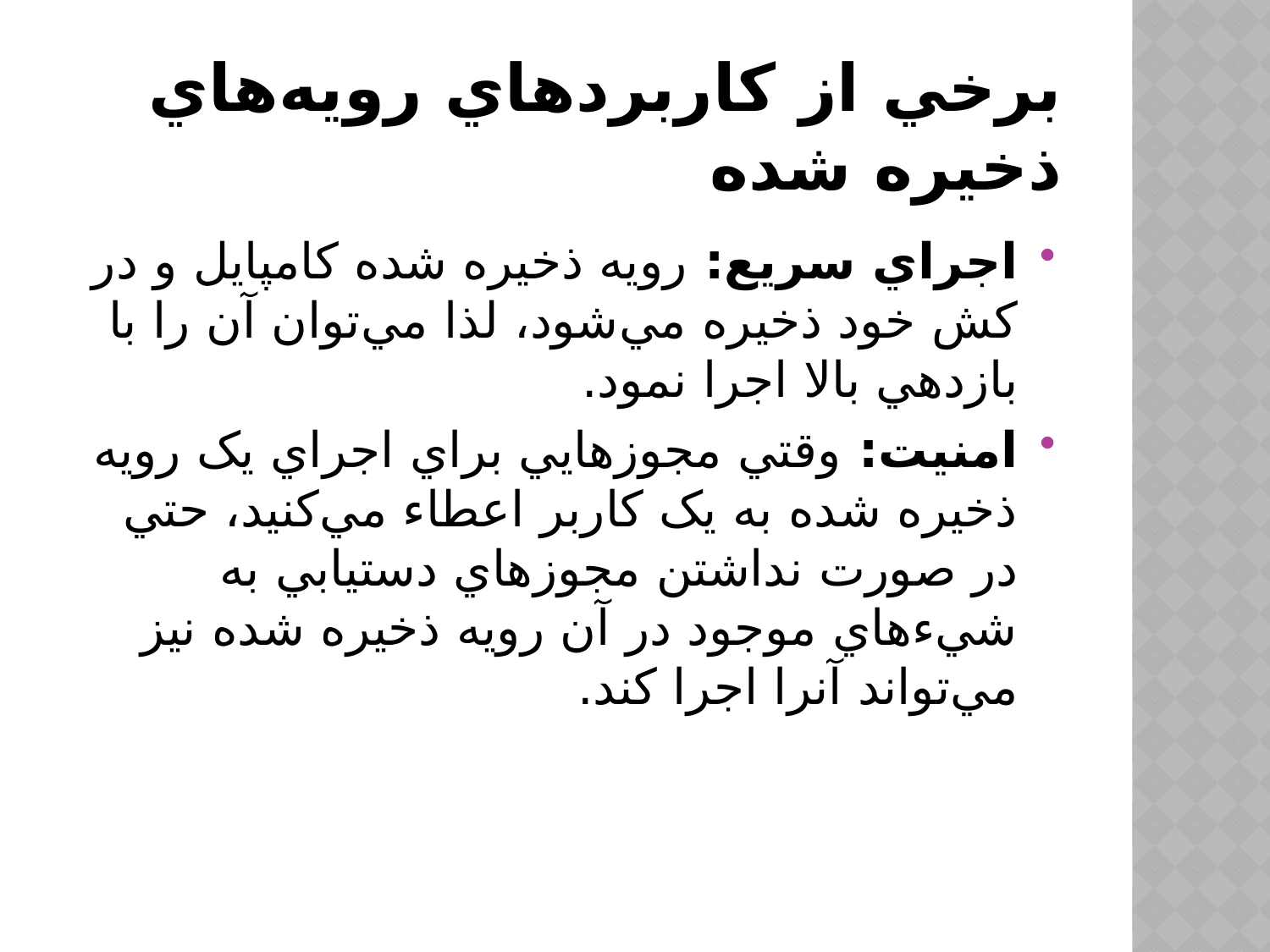

# برخي از کاربردهاي رويه‌هاي ذخيره شده
اجراي سريع: رويه ذخيره شده کامپايل و در کش خود ذخيره مي‌شود، لذا مي‌توان آن را با بازدهي بالا اجرا نمود.
امنيت: وقتي مجوزهايي براي اجراي يک رويه ذخيره شده به يک کاربر اعطاء مي‌کنيد، حتي در صورت نداشتن مجوز‌هاي دستيابي به شيءهاي موجود در آن رويه ذخيره شده نيز مي‌تواند آنرا اجرا کند.